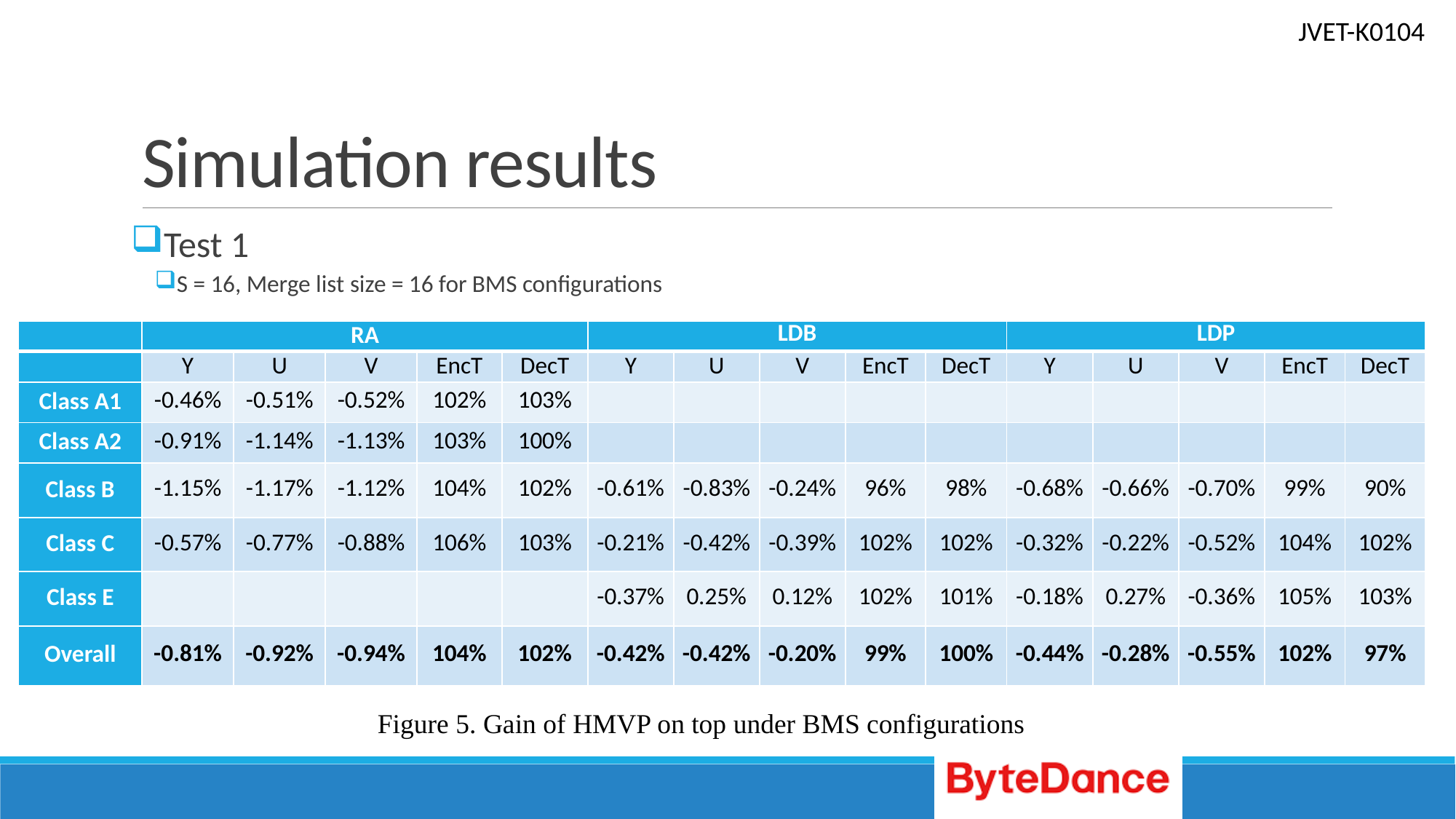

# Simulation results
Test 1
S = 16, Merge list size = 16 for BMS configurations
|  | RA |  |  |  |  | LDB |  |  |  |  | LDP |  |  |  |  |
| --- | --- | --- | --- | --- | --- | --- | --- | --- | --- | --- | --- | --- | --- | --- | --- |
|  | Y | U | V | EncT | DecT | Y | U | V | EncT | DecT | Y | U | V | EncT | DecT |
| Class A1 | -0.46% | -0.51% | -0.52% | 102% | 103% |  |  |  |  |  |  |  |  |  |  |
| Class A2 | -0.91% | -1.14% | -1.13% | 103% | 100% |  |  |  |  |  |  |  |  |  |  |
| Class B | -1.15% | -1.17% | -1.12% | 104% | 102% | -0.61% | -0.83% | -0.24% | 96% | 98% | -0.68% | -0.66% | -0.70% | 99% | 90% |
| Class C | -0.57% | -0.77% | -0.88% | 106% | 103% | -0.21% | -0.42% | -0.39% | 102% | 102% | -0.32% | -0.22% | -0.52% | 104% | 102% |
| Class E |  |  |  |  |  | -0.37% | 0.25% | 0.12% | 102% | 101% | -0.18% | 0.27% | -0.36% | 105% | 103% |
| Overall | -0.81% | -0.92% | -0.94% | 104% | 102% | -0.42% | -0.42% | -0.20% | 99% | 100% | -0.44% | -0.28% | -0.55% | 102% | 97% |
Figure 5. Gain of HMVP on top under BMS configurations